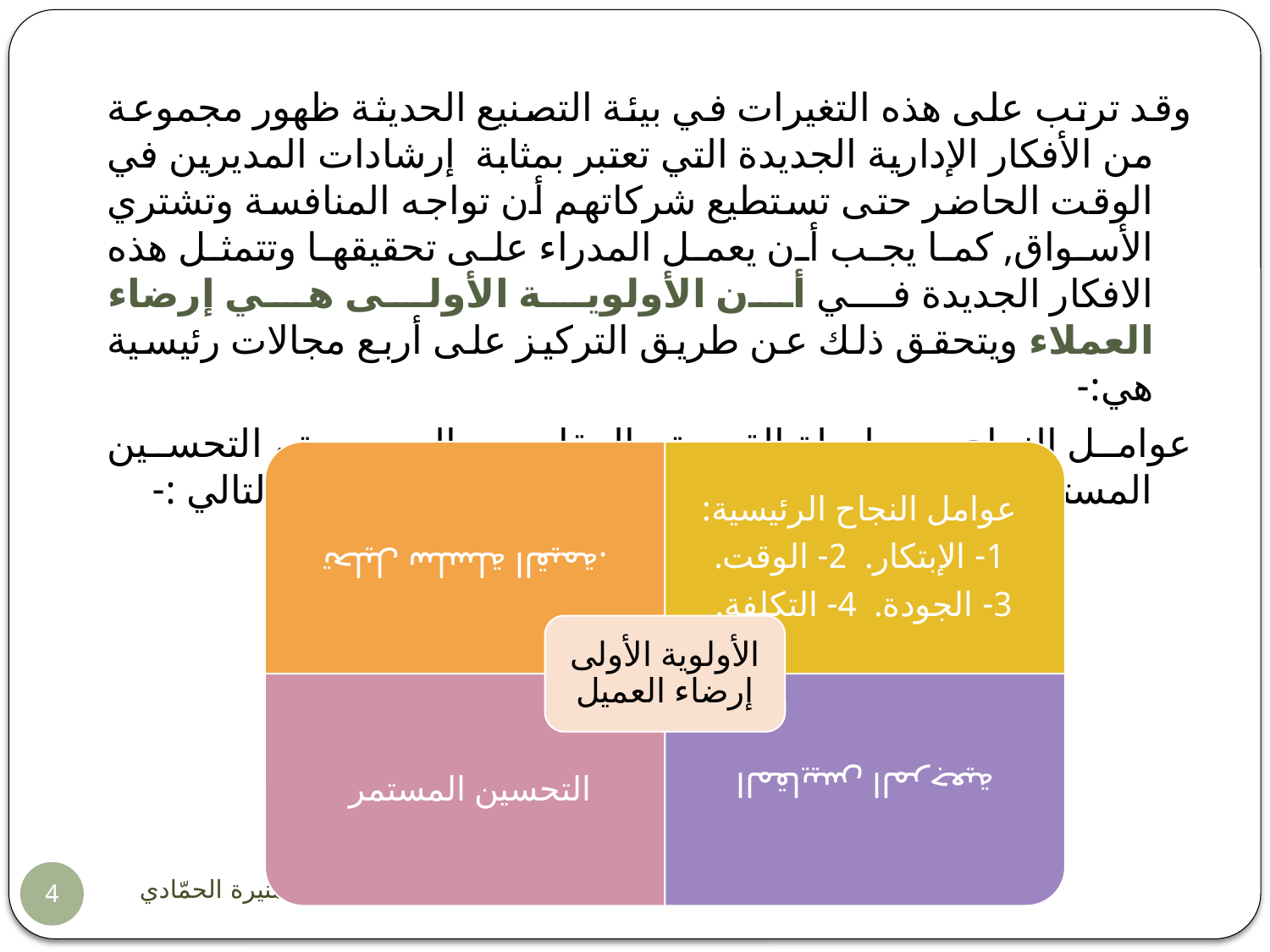

وقد ترتب على هذه التغيرات في بيئة التصنيع الحديثة ظهور مجموعة من الأفكار الإدارية الجديدة التي تعتبر بمثابة  إرشادات المديرين في الوقت الحاضر حتى تستطيع شركاتهم أن تواجه المنافسة وتشتري الأسواق, كما يجب أن يعمل المدراء على تحقيقها وتتمثل هذه الافكار الجديدة في أن الأولوية الأولى هي إرضاء العملاء ويتحقق ذلك عن طريق التركيز على أربع مجالات رئيسية هي:-
عوامل النجاح ، سلسلة القيمة ، المقاييس المرجعية ، التحسين المستمر، ويمكين عرض هذه الافكار الجديدة في الشكل التالي :-

تحليل سلسلة القيمة.
عوامل النجاح الرئيسية:
1- الإبتكار.  2- الوقت.
3- الجودة.  4- التكلفة.
التحسين المستمر
المقاييس المرجعية
الأولوية الأولى إرضاء العميل
أ. منيرة الحمّادي
4